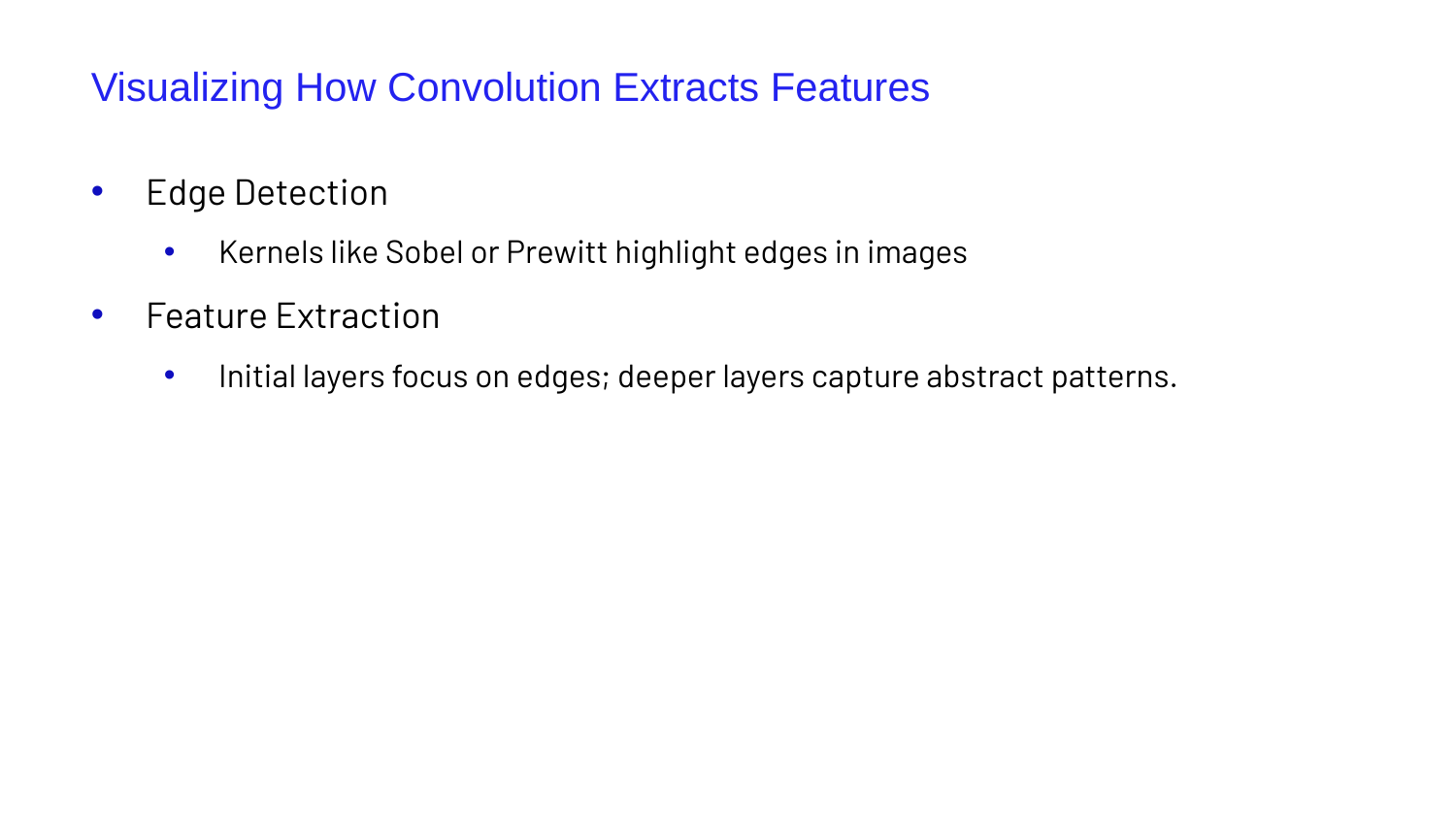

Visualizing How Convolution Extracts Features
Edge Detection
Kernels like Sobel or Prewitt highlight edges in images
Feature Extraction
Initial layers focus on edges; deeper layers capture abstract patterns.